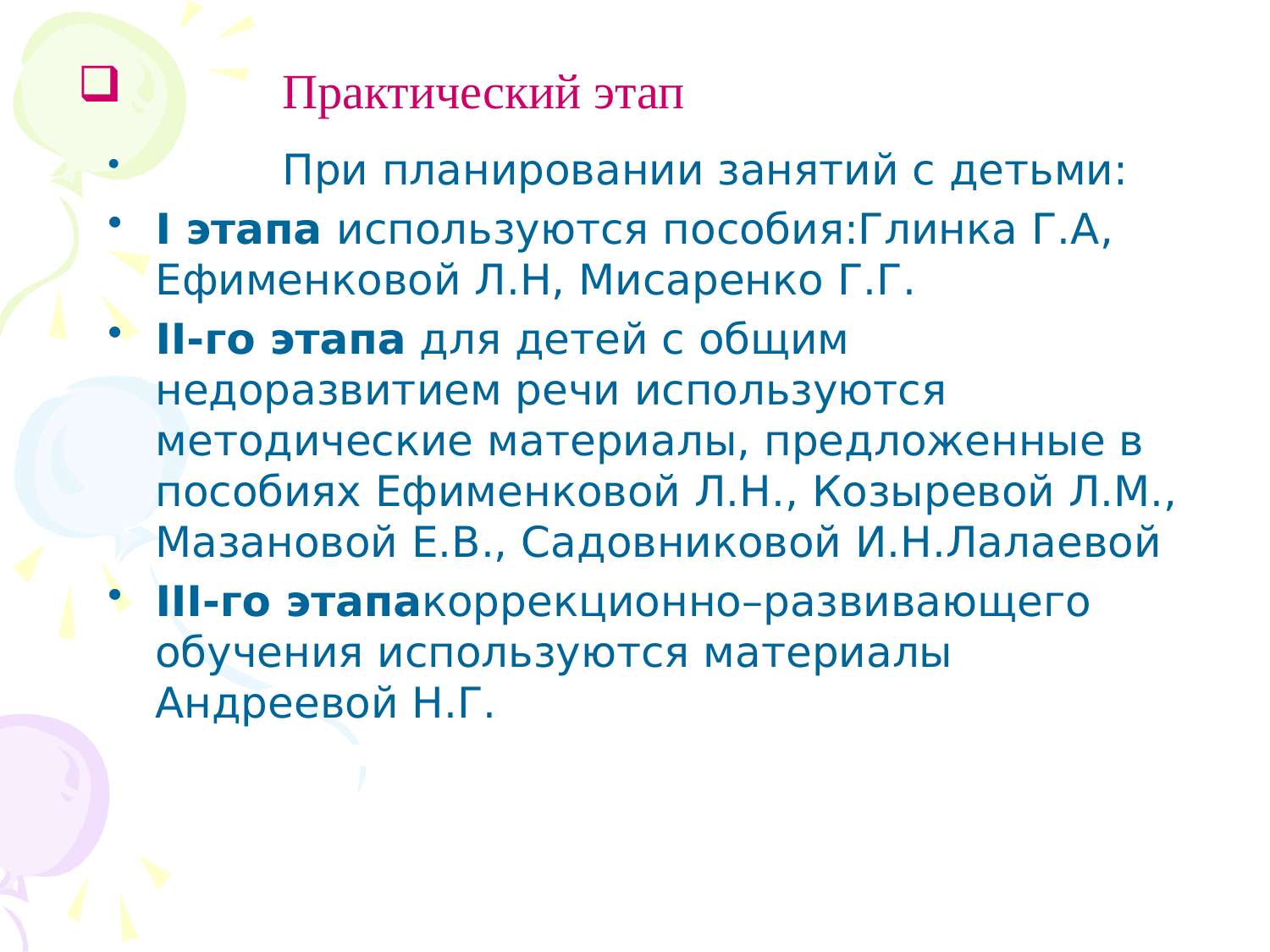

Практический этап
	При планировании занятий с детьми:
I этапа используются пособия:Глинка Г.А, Ефименковой Л.Н, Мисаренко Г.Г.
II-го этапа для детей с общим недоразвитием речи используются методические материалы, предложенные в пособиях Ефименковой Л.Н., Козыревой Л.М., Мазановой Е.В., Садовниковой И.Н.Лалаевой
III-го этапакоррекционно–развивающего обучения используются материалы Андреевой Н.Г.